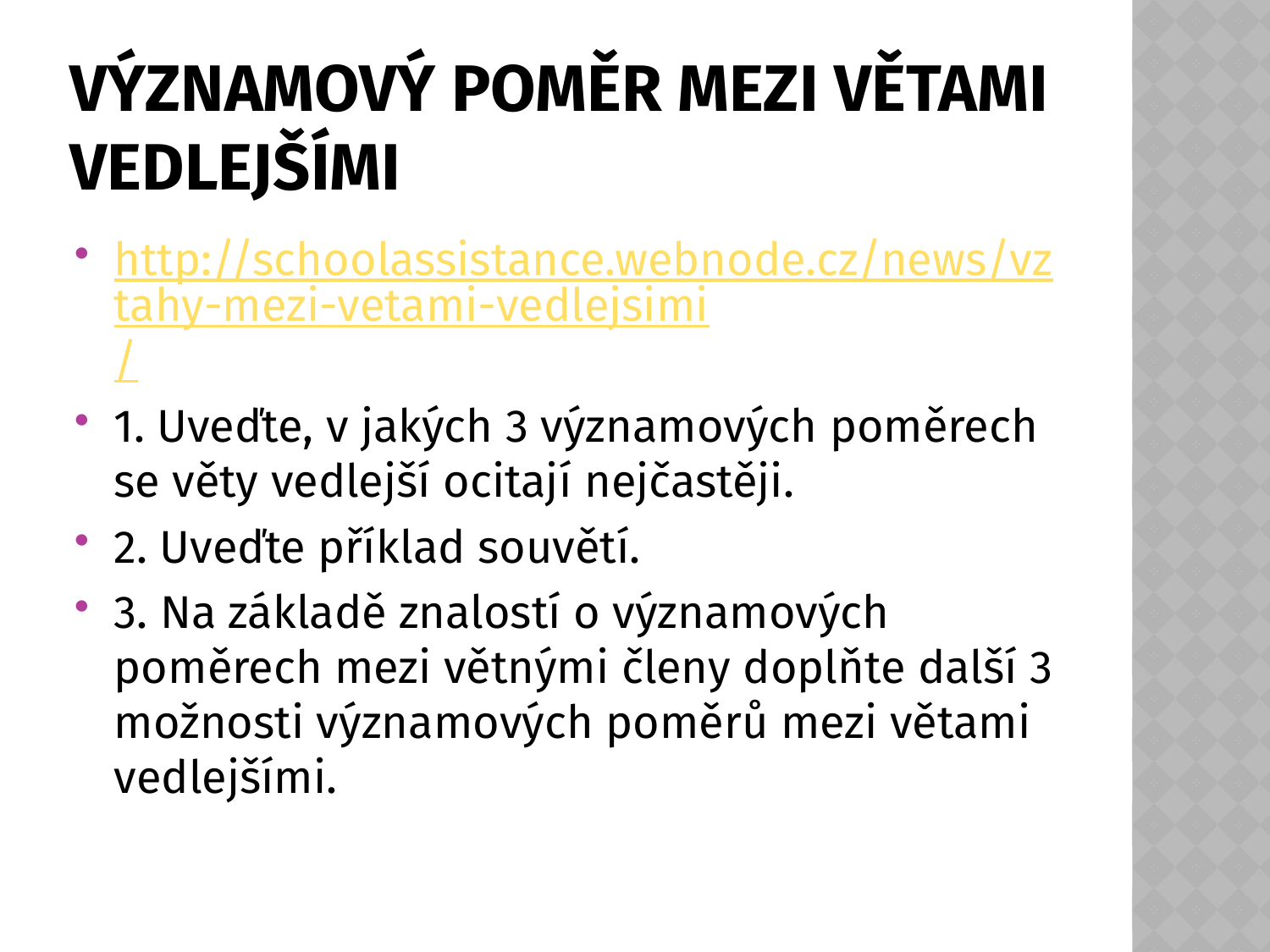

# Významový poměr mezi větami vedlejšími
http://schoolassistance.webnode.cz/news/vztahy-mezi-vetami-vedlejsimi/
1. Uveďte, v jakých 3 významových poměrech se věty vedlejší ocitají nejčastěji.
2. Uveďte příklad souvětí.
3. Na základě znalostí o významových poměrech mezi větnými členy doplňte další 3 možnosti významových poměrů mezi větami vedlejšími.